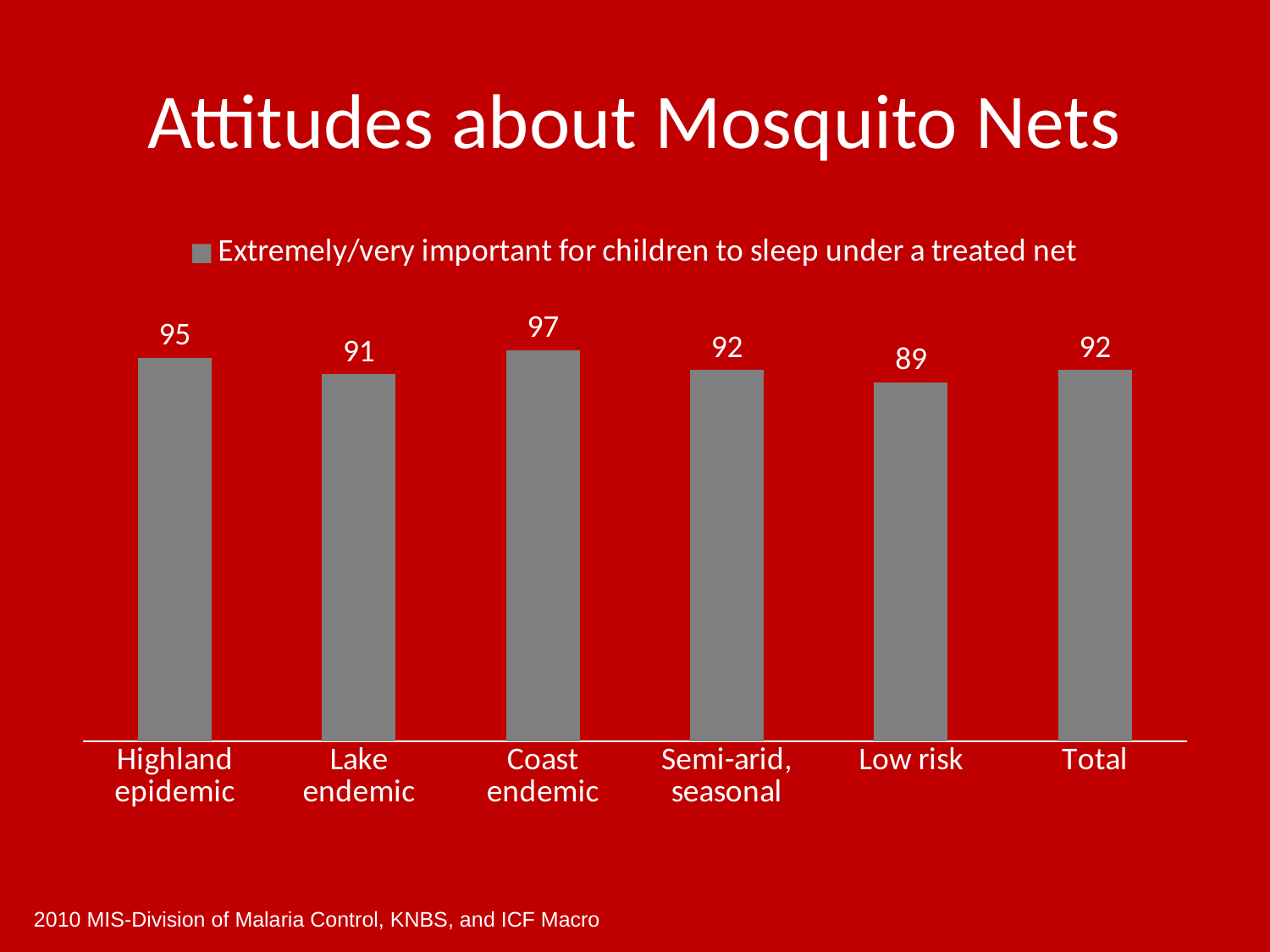

# Attitudes about Mosquito Nets

### Chart

| Category | Extremely/very important for children to sleep under a treated net |
|---|---|
| Highland epidemic | 95.0 |
| Lake endemic | 91.0 |
| Coast endemic | 97.0 |
| Semi-arid, seasonal | 92.0 |
| Low risk | 89.0 |
| Total | 92.0 |
2010 MIS-Division of Malaria Control, KNBS, and ICF Macro